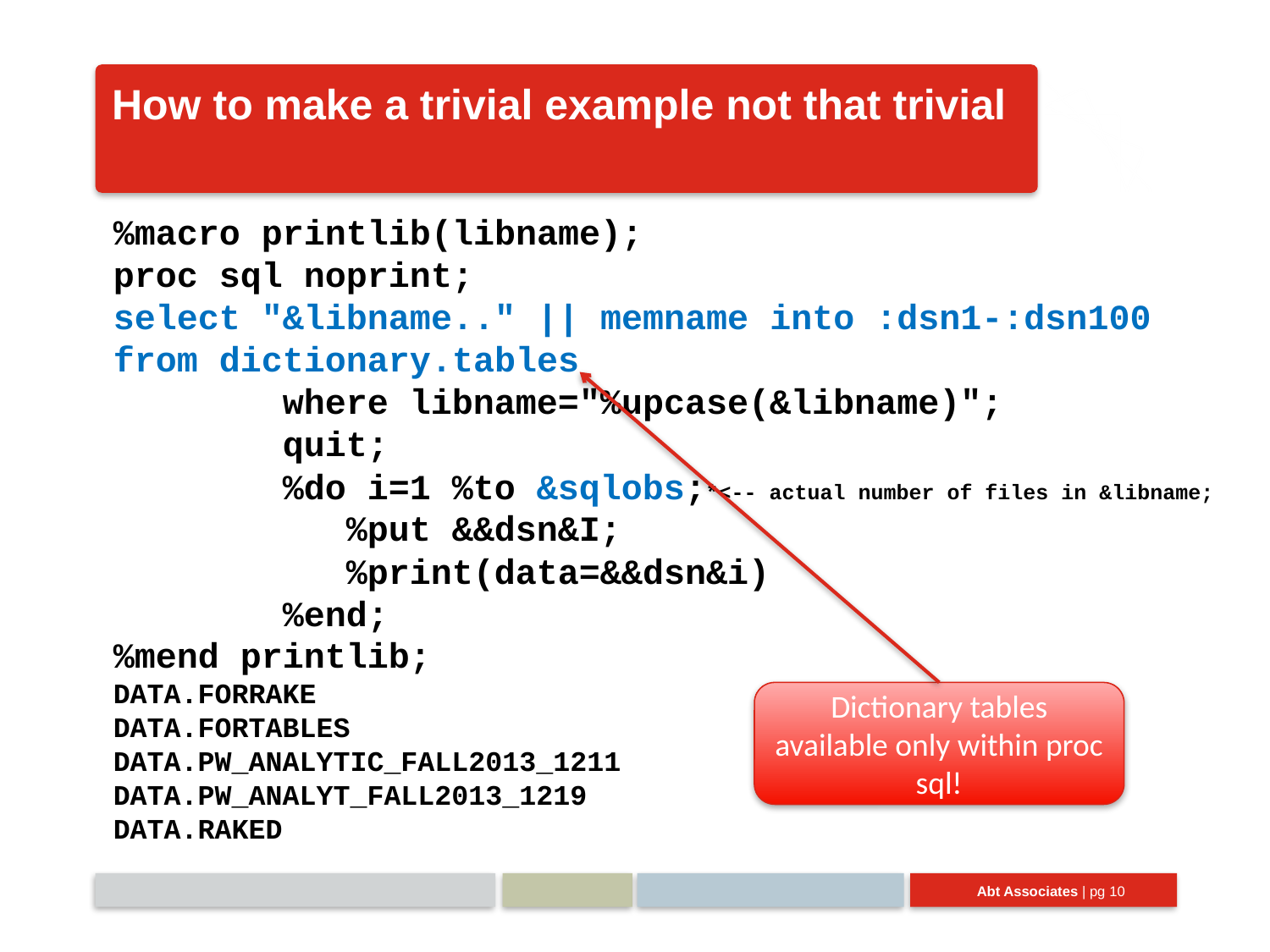

# How to make a trivial example not that trivial
%macro printlib(libname);
proc sql noprint;
select "&libname.." || memname into :dsn1-:dsn100
from dictionary.tables
        where libname="%upcase(&libname)";
        quit;
        %do i=1 %to &sqlobs;*<-- actual number of files in &libname;
           %put &&dsn&I;
           %print(data=&&dsn&i)
        %end;
%mend printlib;
DATA.FORRAKE
DATA.FORTABLES
DATA.PW_ANALYTIC_FALL2013_1211
DATA.PW_ANALYT_FALL2013_1219
DATA.RAKED
Dictionary tables available only within proc sql!